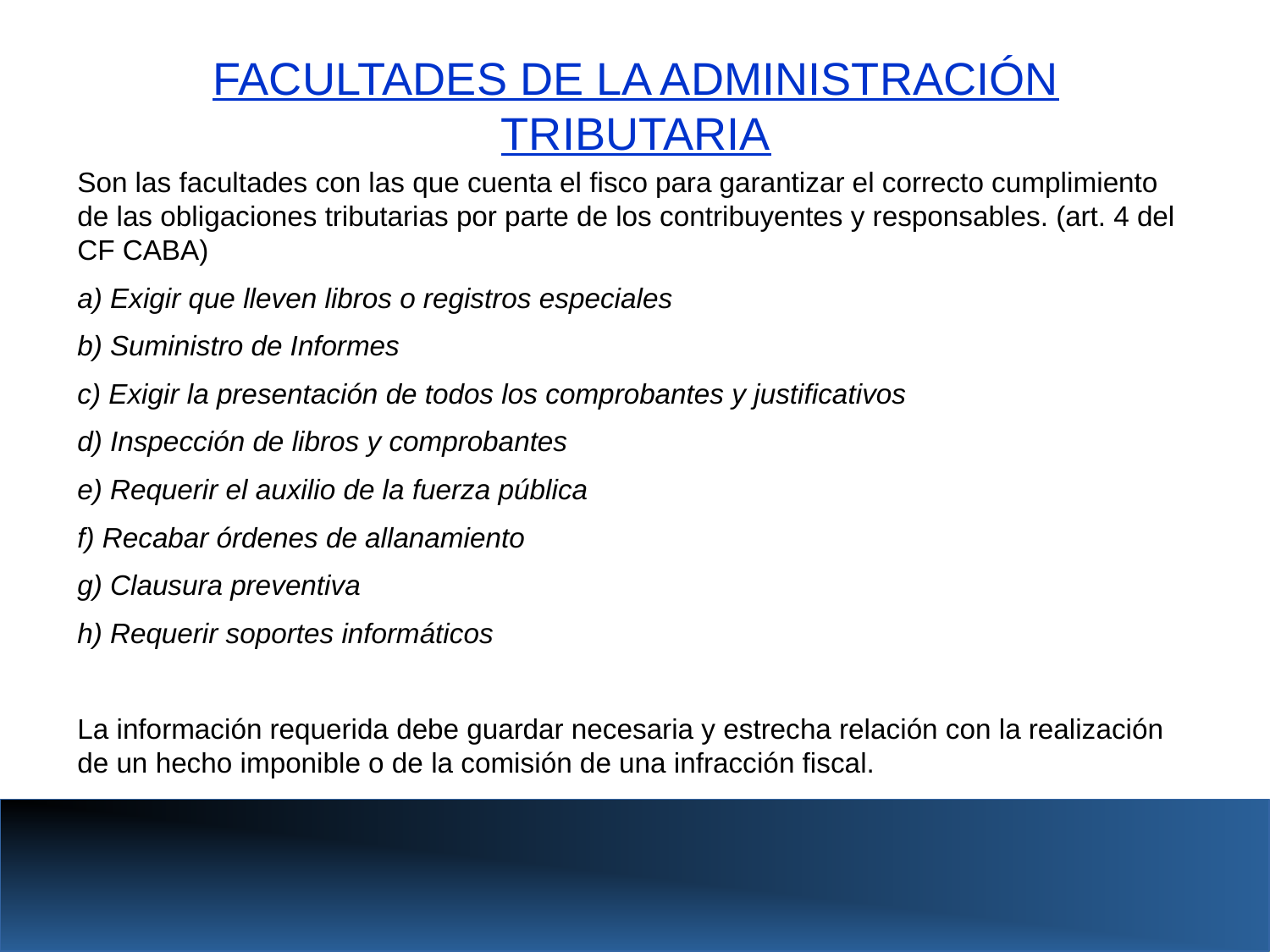

FACULTADES DE LA ADMINISTRACIÓN TRIBUTARIA

Son las facultades con las que cuenta el fisco para garantizar el correcto cumplimiento de las obligaciones tributarias por parte de los contribuyentes y responsables. (art. 4 del CF CABA)
a) Exigir que lleven libros o registros especiales
b) Suministro de Informes
c) Exigir la presentación de todos los comprobantes y justificativos
d) Inspección de libros y comprobantes
e) Requerir el auxilio de la fuerza pública
f) Recabar órdenes de allanamiento
g) Clausura preventiva
h) Requerir soportes informáticos

La información requerida debe guardar necesaria y estrecha relación con la realización de un hecho imponible o de la comisión de una infracción fiscal.